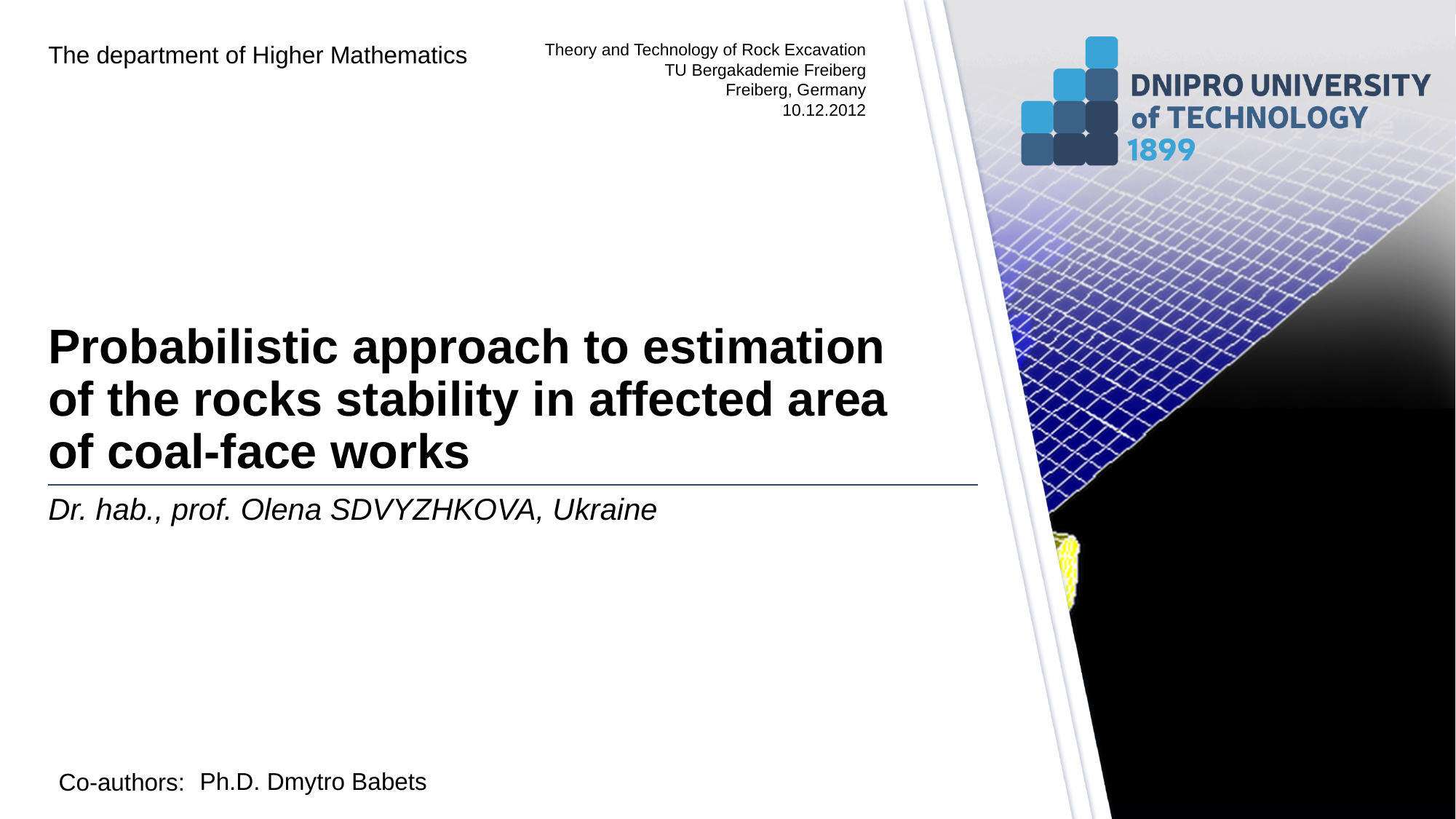

Theory and Technology of Rock Excavation
TU Bergakademie Freiberg
Freiberg, Germany
10.12.2012
The department of Higher Mathematics
# Probabilistic approach to estimation of the rocks stability in affected area of coal-face works
Dr. hab., prof. Olena SDVYZHKOVA, Ukraine
Ph.D. Dmytro Babets